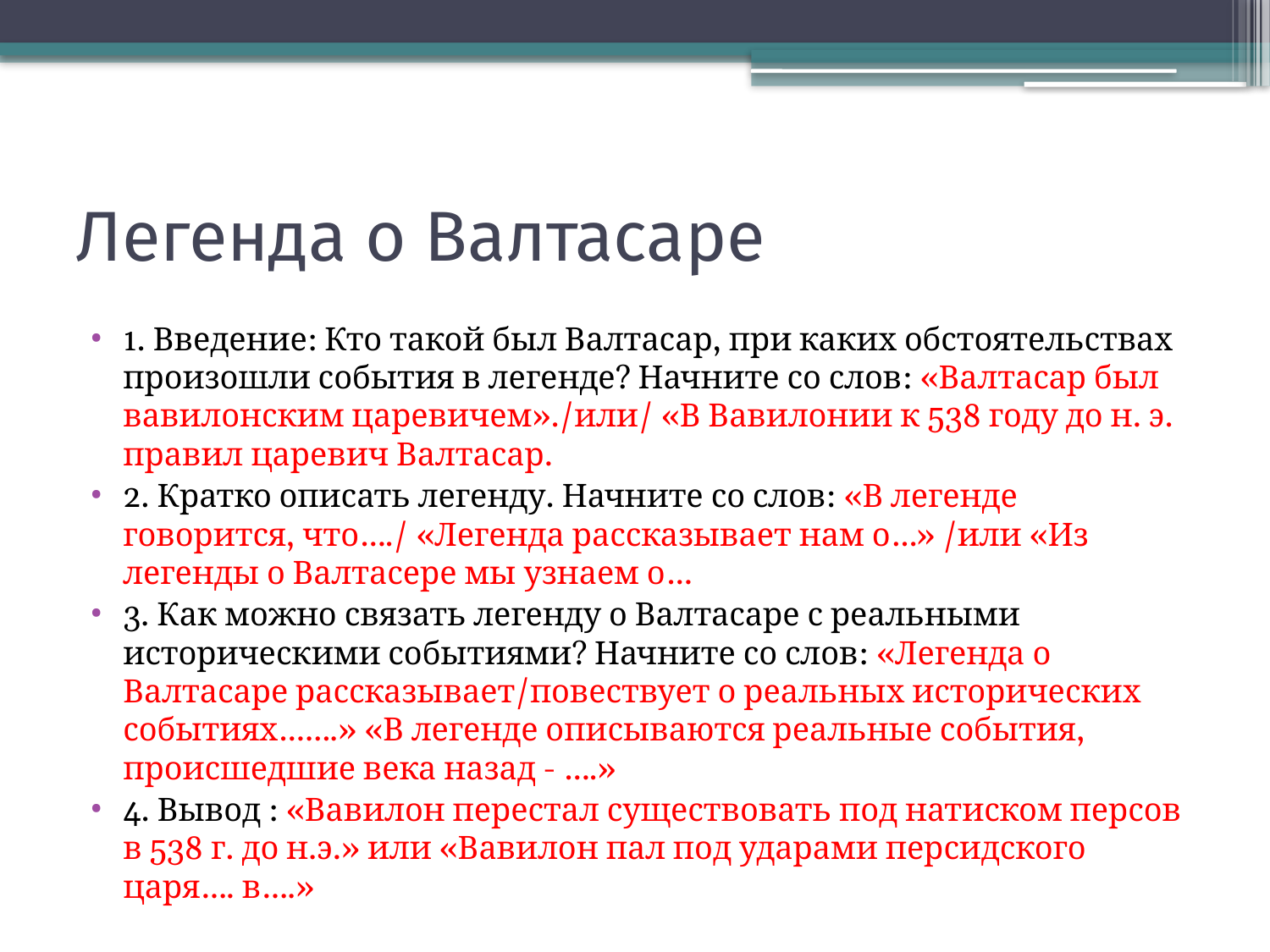

# Легенда о Валтасаре
1. Введение: Кто такой был Валтасар, при каких обстоятельствах произошли события в легенде? Начните со слов: «Валтасар был вавилонским царевичем»./или/ «В Вавилонии к 538 году до н. э. правил царевич Валтасар.
2. Кратко описать легенду. Начните со слов: «В легенде говорится, что…./ «Легенда рассказывает нам о…» /или «Из легенды о Валтасере мы узнаем о…
3. Как можно связать легенду о Валтасаре с реальными историческими событиями? Начните со слов: «Легенда о Валтасаре рассказывает/повествует о реальных исторических событиях…….» «В легенде описываются реальные события, происшедшие века назад - ….»
4. Вывод : «Вавилон перестал существовать под натиском персов в 538 г. до н.э.» или «Вавилон пал под ударами персидского царя…. в….»